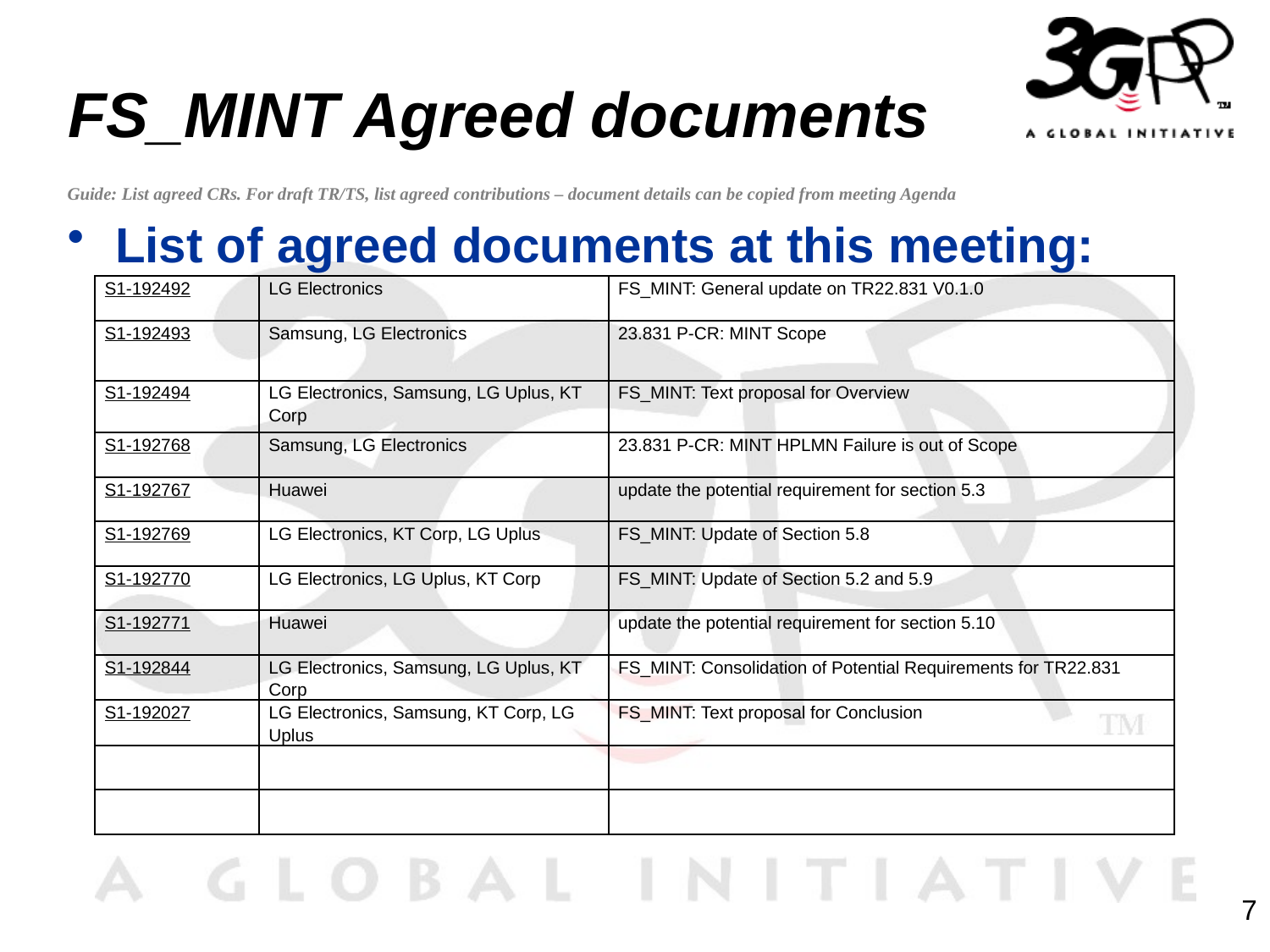

# FS_MINT Agreed documents
Guide: List agreed CRs. For draft TR/TS, list agreed contributions – document details can be copied from meeting Agenda
List of agreed documents at this meeting:

| S1-192492 | LG Electronics | FS\_MINT: General update on TR22.831 V0.1.0 |
| --- | --- | --- |
| S1-192493 | Samsung, LG Electronics | 23.831 P-CR: MINT Scope |
| S1-192494 | LG Electronics, Samsung, LG Uplus, KT Corp | FS\_MINT: Text proposal for Overview |
| S1-192768 | Samsung, LG Electronics | 23.831 P-CR: MINT HPLMN Failure is out of Scope |
| S1-192767 | Huawei | update the potential requirement for section 5.3 |
| S1-192769 | LG Electronics, KT Corp, LG Uplus | FS\_MINT: Update of Section 5.8 |
| S1-192770 | LG Electronics, LG Uplus, KT Corp | FS\_MINT: Update of Section 5.2 and 5.9 |
| S1-192771 | Huawei | update the potential requirement for section 5.10 |
| S1-192844 | LG Electronics, Samsung, LG Uplus, KT Corp | FS\_MINT: Consolidation of Potential Requirements for TR22.831 |
| S1-192027 | LG Electronics, Samsung, KT Corp, LG Uplus | FS\_MINT: Text proposal for Conclusion |
|  |  |  |
|  |  |  |
7